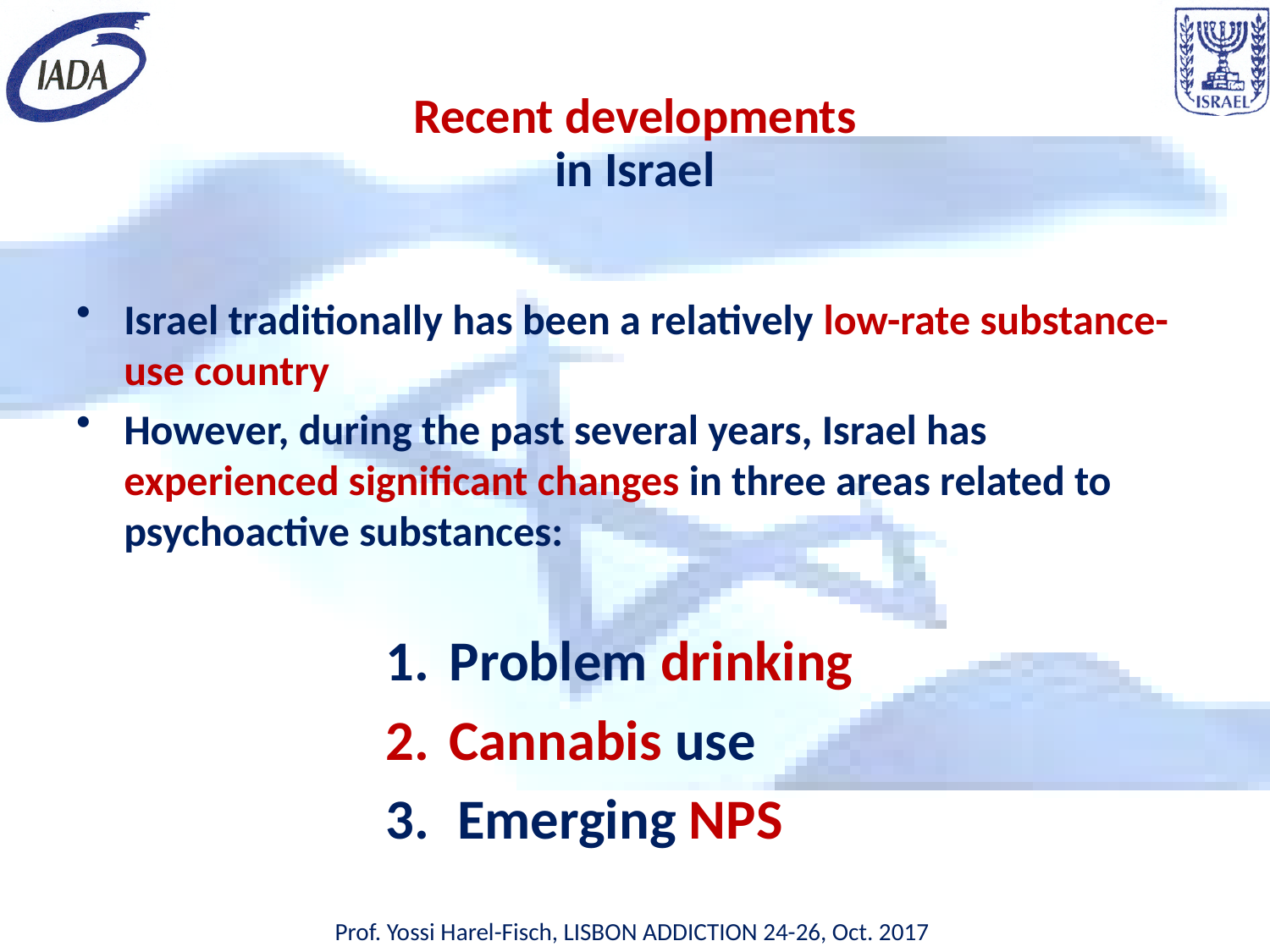

# Recent developments in Israel
Israel traditionally has been a relatively low-rate substance-use country
However, during the past several years, Israel has experienced significant changes in three areas related to psychoactive substances:

Problem drinking
Cannabis use
Emerging NPS

Prof. Yossi Harel-Fisch, LISBON ADDICTION 24-26, Oct. 2017